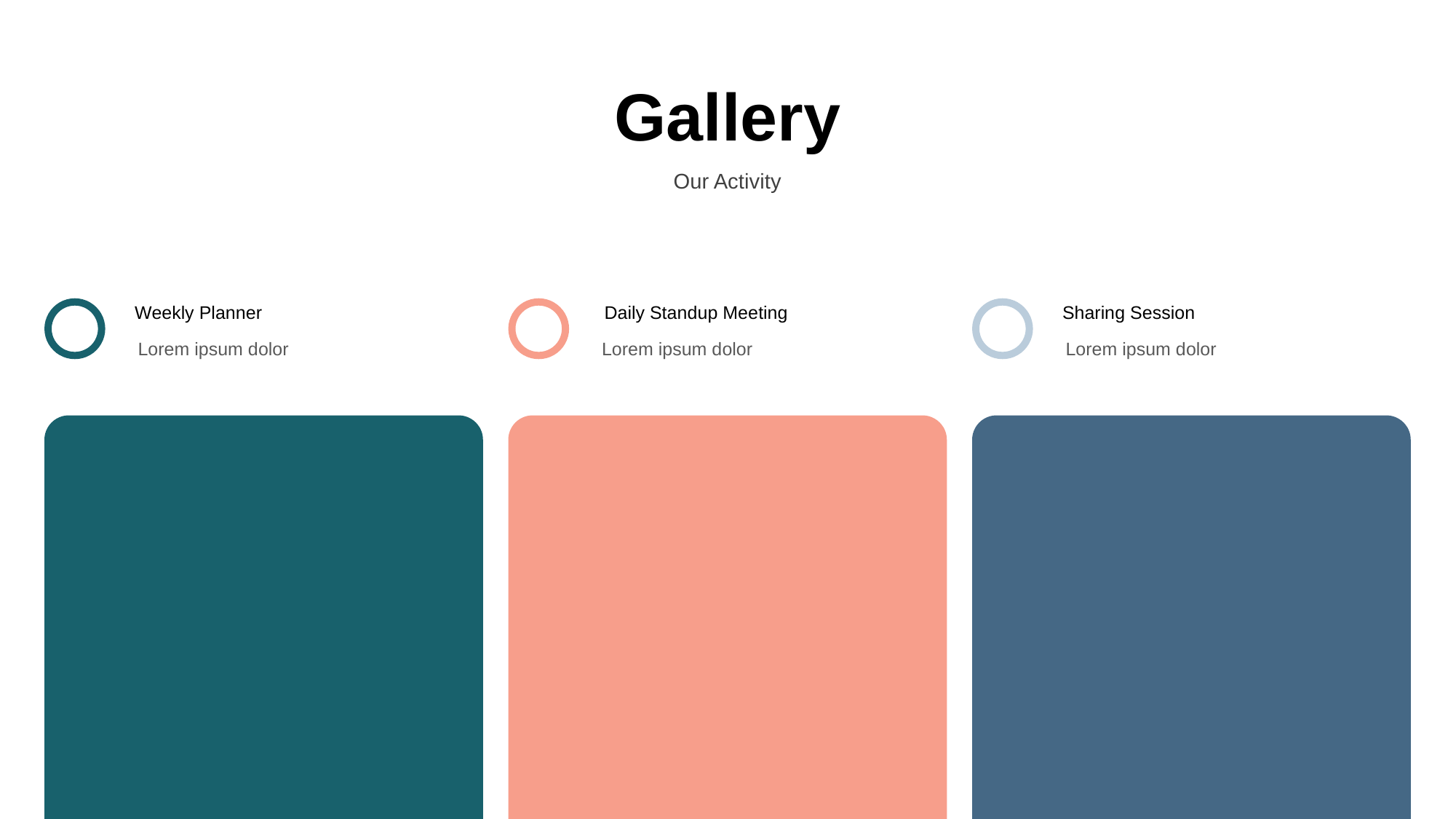

Gallery
Our Activity
Weekly Planner
Daily Standup Meeting
Sharing Session

Lorem ipsum dolor
Lorem ipsum dolor
Lorem ipsum dolor